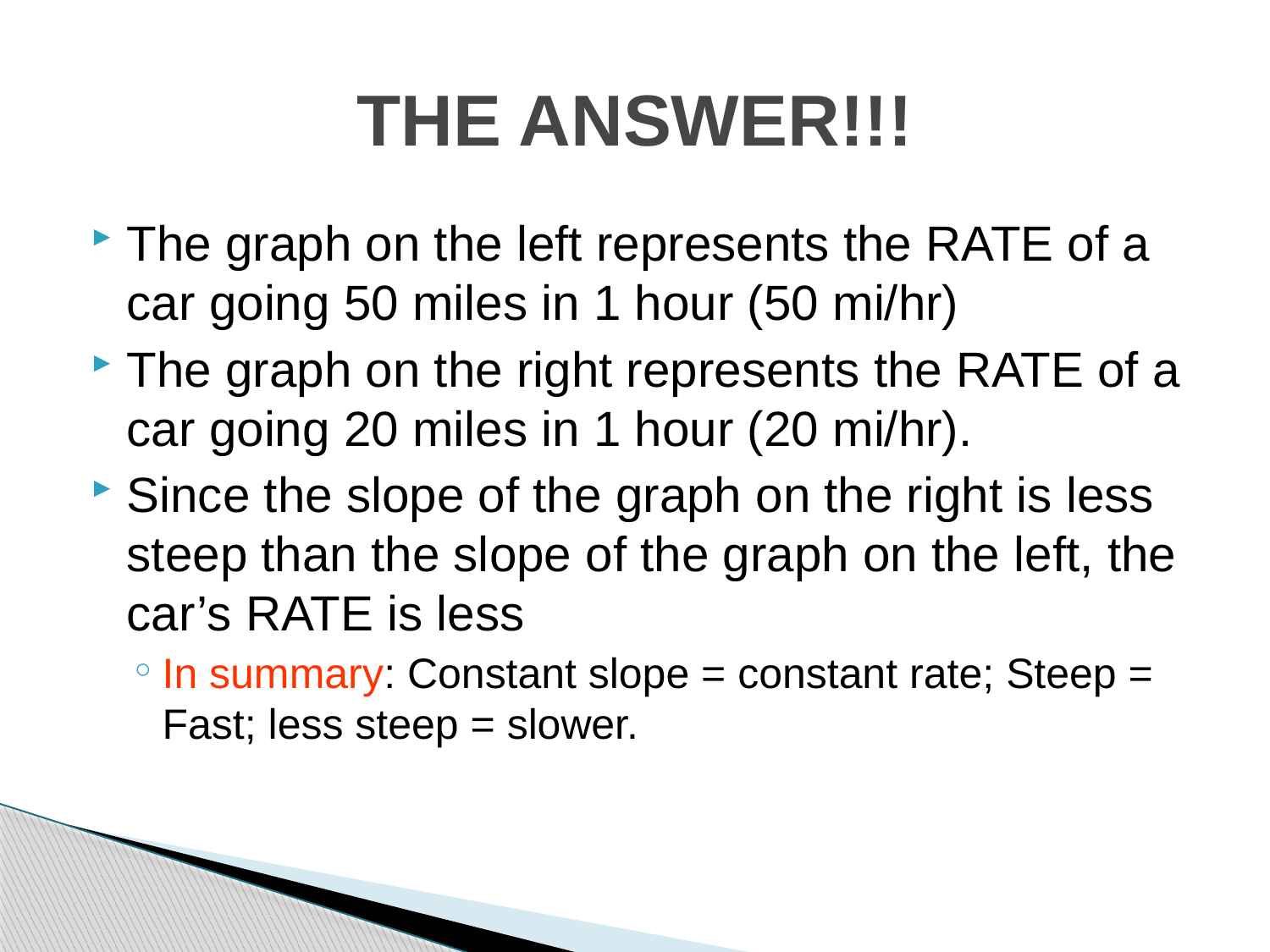

# THE ANSWER!!!
The graph on the left represents the RATE of a car going 50 miles in 1 hour (50 mi/hr)
The graph on the right represents the RATE of a car going 20 miles in 1 hour (20 mi/hr).
Since the slope of the graph on the right is less steep than the slope of the graph on the left, the car’s RATE is less
In summary: Constant slope = constant rate; Steep = Fast; less steep = slower.